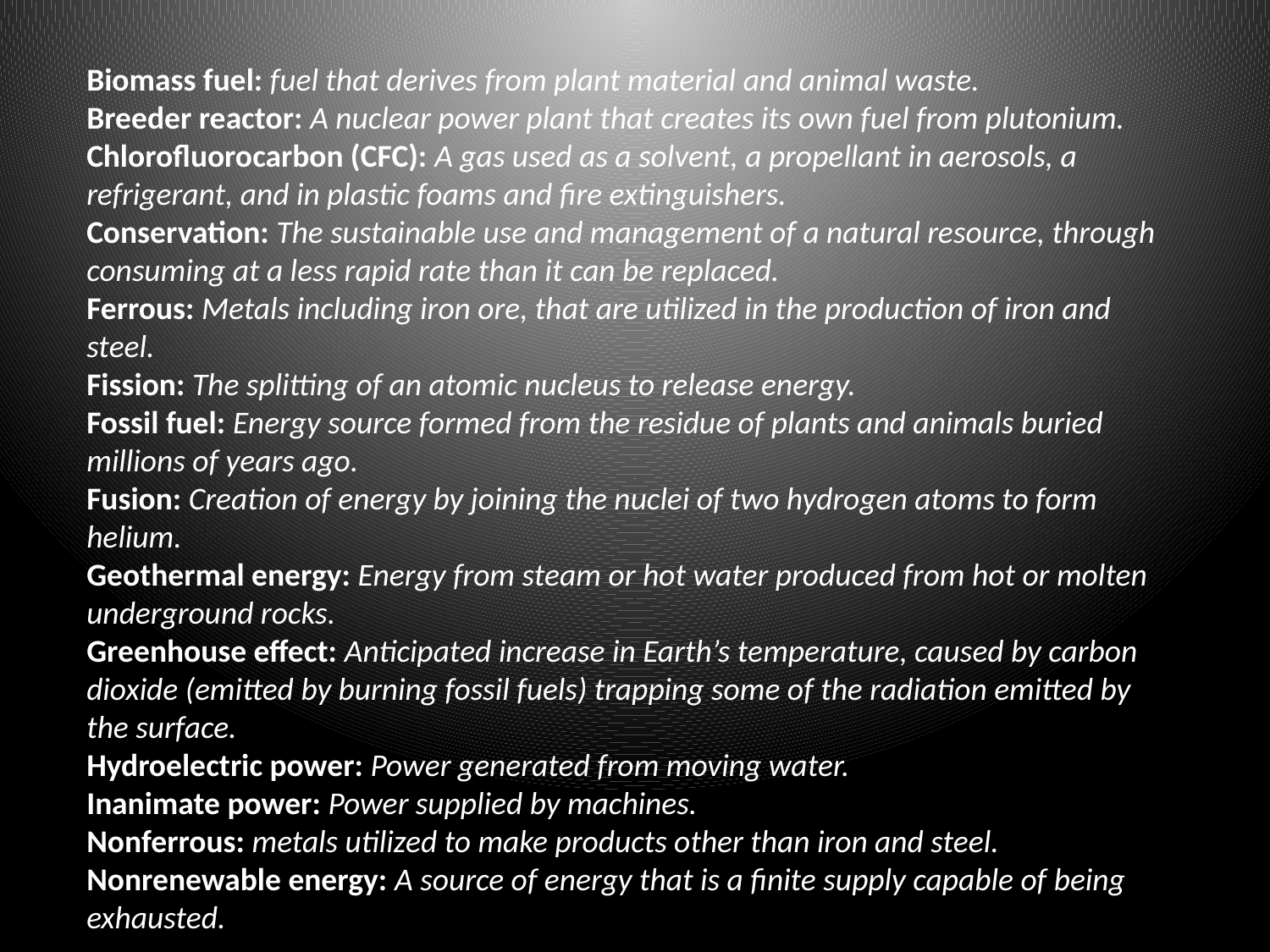

Biomass fuel: fuel that derives from plant material and animal waste.
Breeder reactor: A nuclear power plant that creates its own fuel from plutonium.
Chlorofluorocarbon (CFC): A gas used as a solvent, a propellant in aerosols, a refrigerant, and in plastic foams and fire extinguishers.
Conservation: The sustainable use and management of a natural resource, through consuming at a less rapid rate than it can be replaced.
Ferrous: Metals including iron ore, that are utilized in the production of iron and steel.
Fission: The splitting of an atomic nucleus to release energy.
Fossil fuel: Energy source formed from the residue of plants and animals buried millions of years ago.
Fusion: Creation of energy by joining the nuclei of two hydrogen atoms to form helium.
Geothermal energy: Energy from steam or hot water produced from hot or molten underground rocks.
Greenhouse effect: Anticipated increase in Earth’s temperature, caused by carbon dioxide (emitted by burning fossil fuels) trapping some of the radiation emitted by the surface.
Hydroelectric power: Power generated from moving water.
Inanimate power: Power supplied by machines.
Nonferrous: metals utilized to make products other than iron and steel.
Nonrenewable energy: A source of energy that is a finite supply capable of being exhausted.